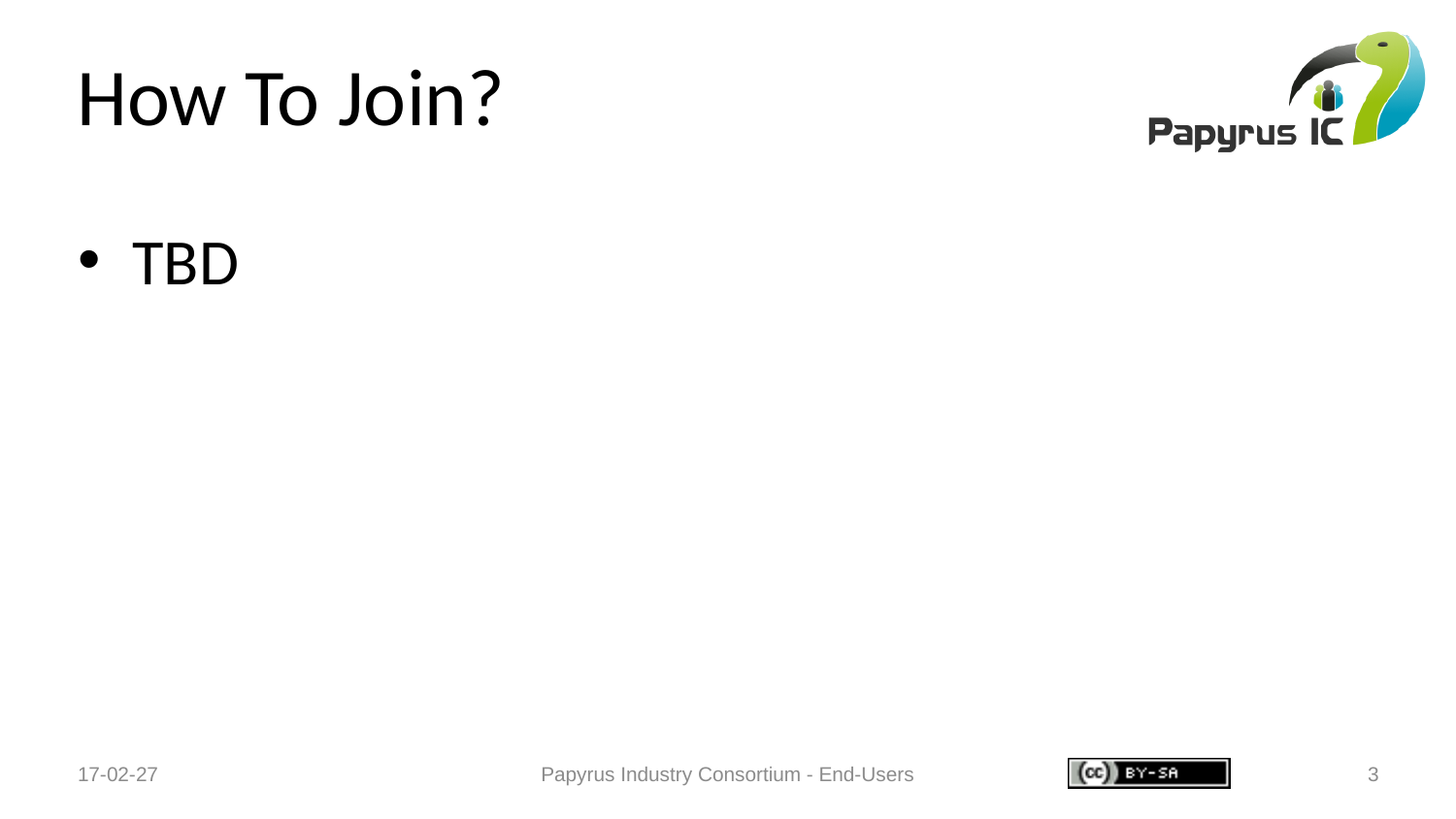

# How To Join?
TBD
17-02-27
Papyrus Industry Consortium - End-Users
3